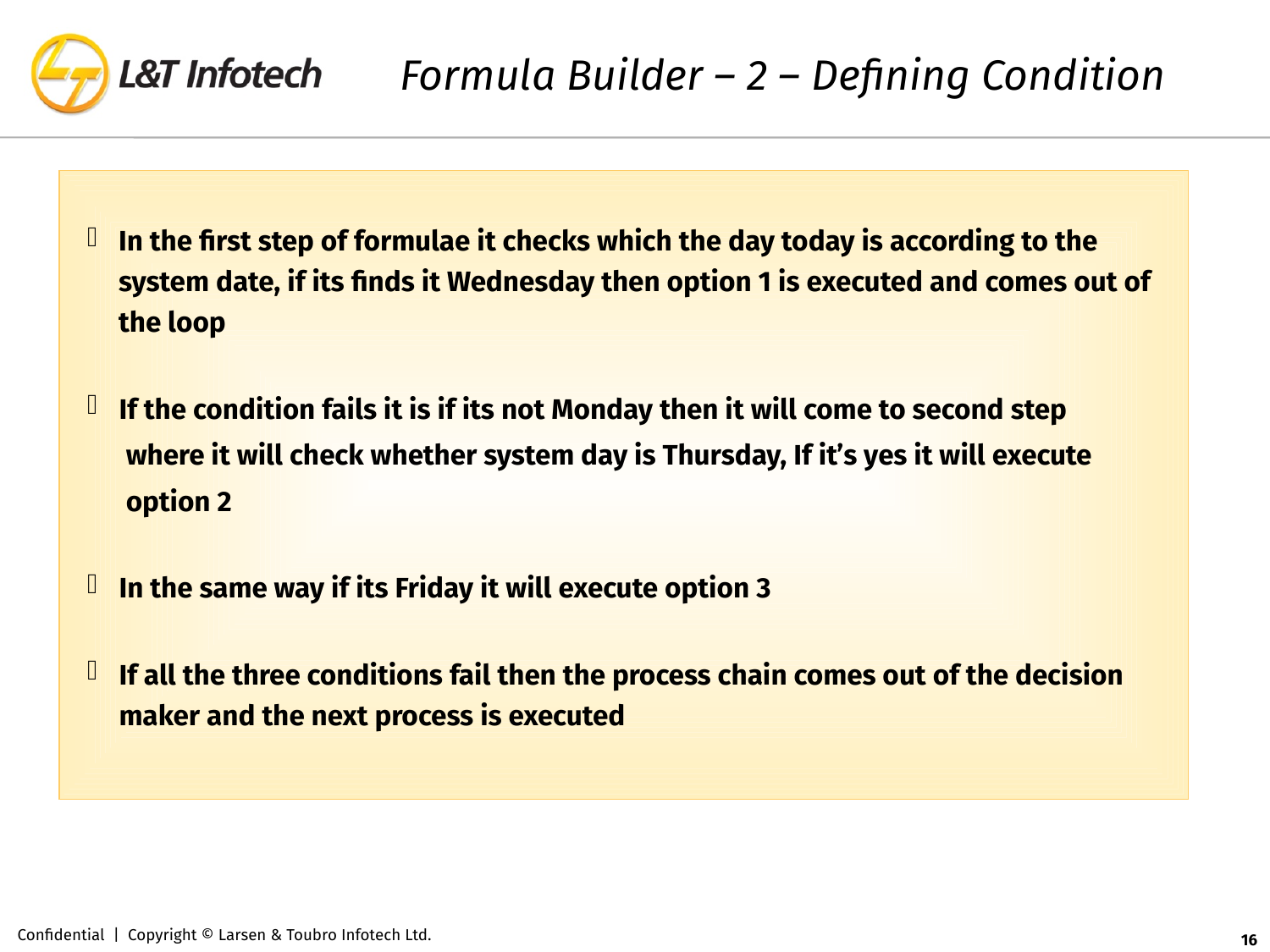

# Formula Builder – 2 – Defining Condition

In the first step of formulae it checks which the day today is according to the system date, if its finds it Wednesday then option 1 is executed and comes out of the loop
If the condition fails it is if its not Monday then it will come to second step
 where it will check whether system day is Thursday, If it’s yes it will execute
 option 2
In the same way if its Friday it will execute option 3
If all the three conditions fail then the process chain comes out of the decision maker and the next process is executed
Confidential  |  Copyright © Larsen & Toubro Infotech Ltd.
16